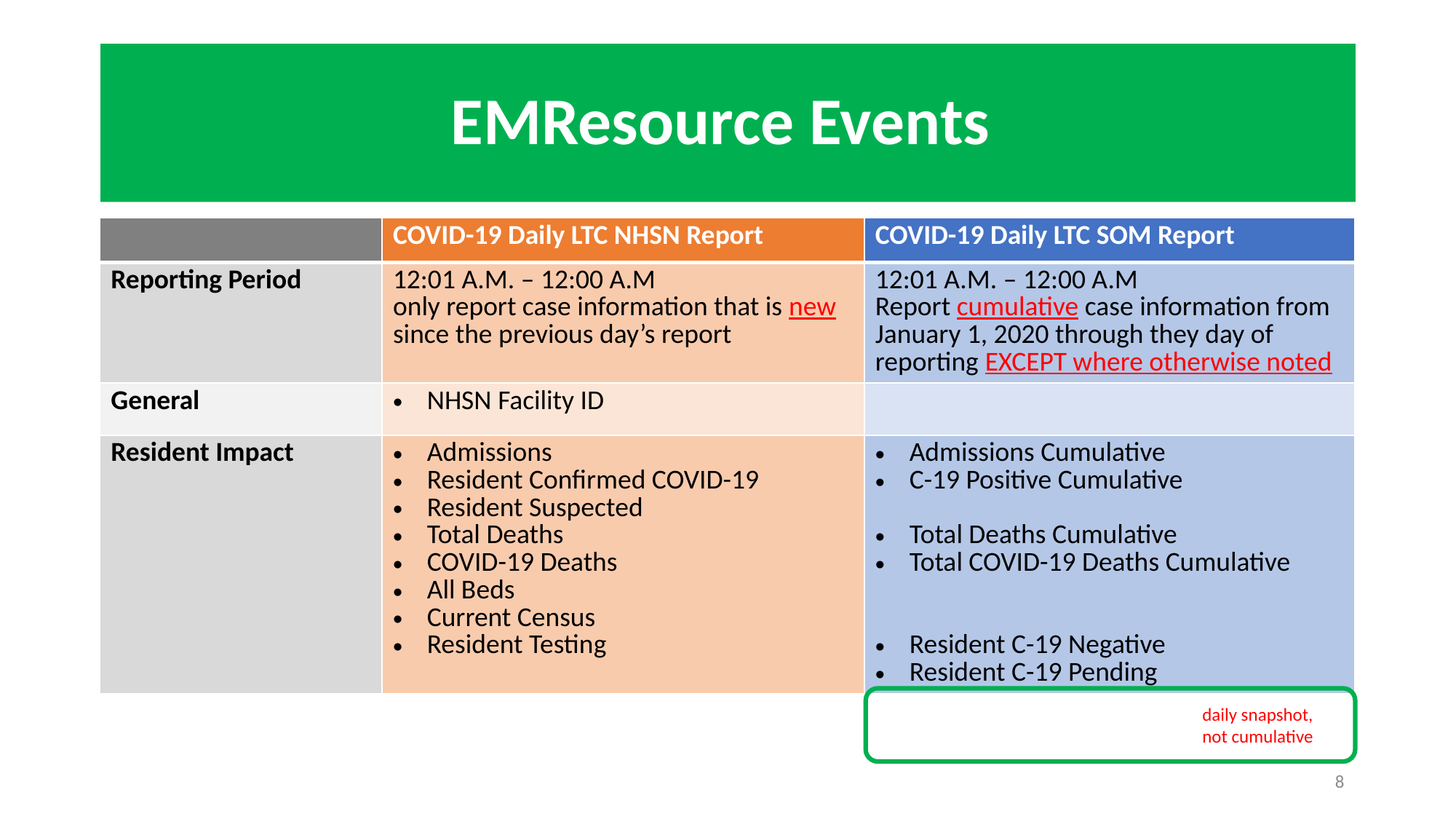

# EMResource Events
|  | COVID-19 Daily LTC NHSN Report | COVID-19 Daily LTC SOM Report |
| --- | --- | --- |
| Reporting Period | 12:01 A.M. – 12:00 A.M only report case information that is new since the previous day’s report | 12:01 A.M. – 12:00 A.M Report cumulative case information from January 1, 2020 through they day of reporting EXCEPT where otherwise noted |
| General | NHSN Facility ID |  |
| Resident Impact | Admissions Resident Confirmed COVID-19 Resident Suspected Total Deaths COVID-19 Deaths All Beds Current Census Resident Testing | Admissions Cumulative C-19 Positive Cumulative Total Deaths Cumulative Total COVID-19 Deaths Cumulative Resident C-19 Negative Resident C-19 Pending |

daily snapshot, not cumulative
8